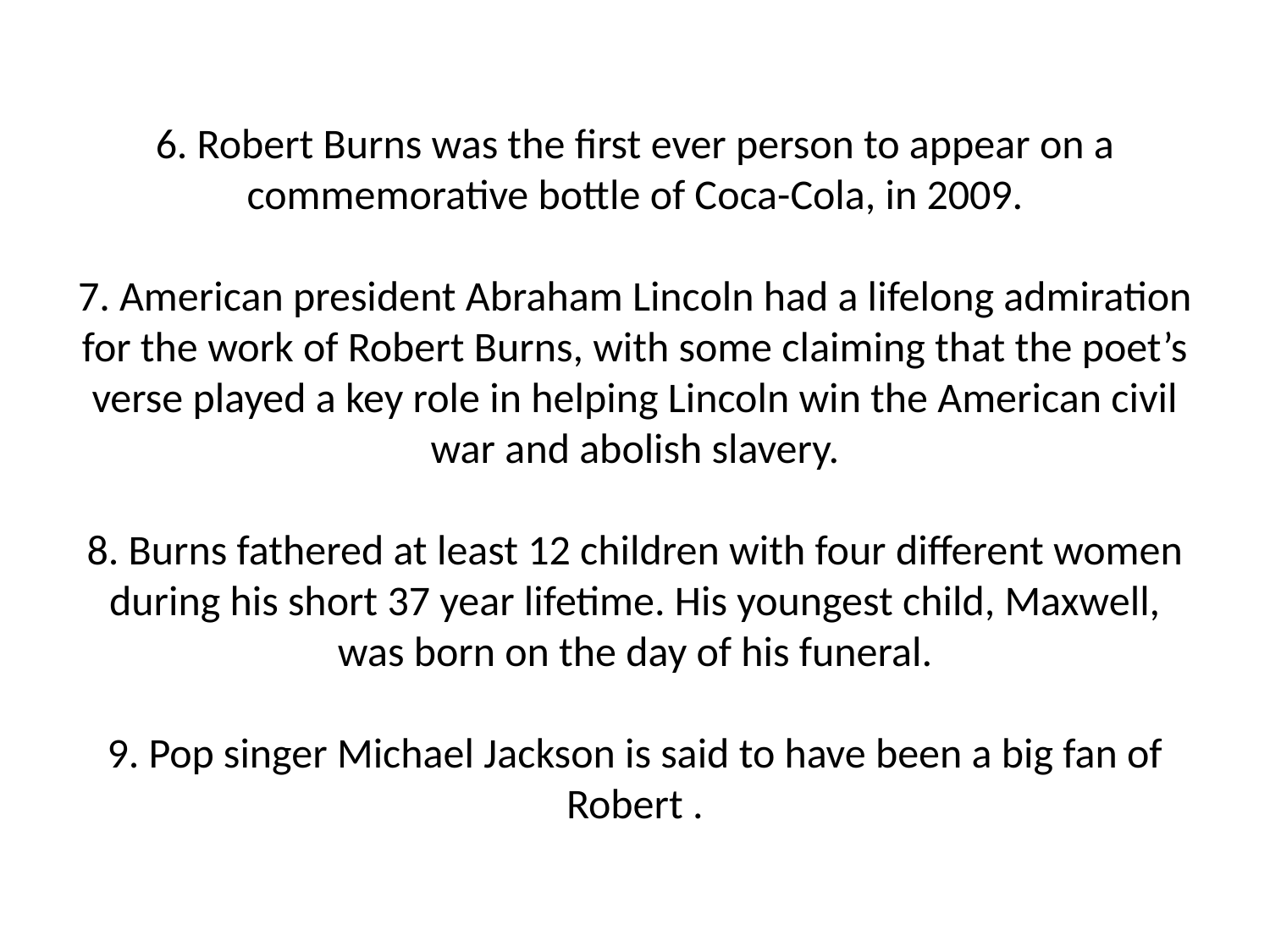

# 6. Robert Burns was the first ever person to appear on a commemorative bottle of Coca-Cola, in 2009.   7. American president Abraham Lincoln had a lifelong admiration for the work of Robert Burns, with some claiming that the poet’s verse played a key role in helping Lincoln win the American civil war and abolish slavery.   8. Burns fathered at least 12 children with four different women during his short 37 year lifetime. His youngest child, Maxwell, was born on the day of his funeral.   9. Pop singer Michael Jackson is said to have been a big fan of Robert .